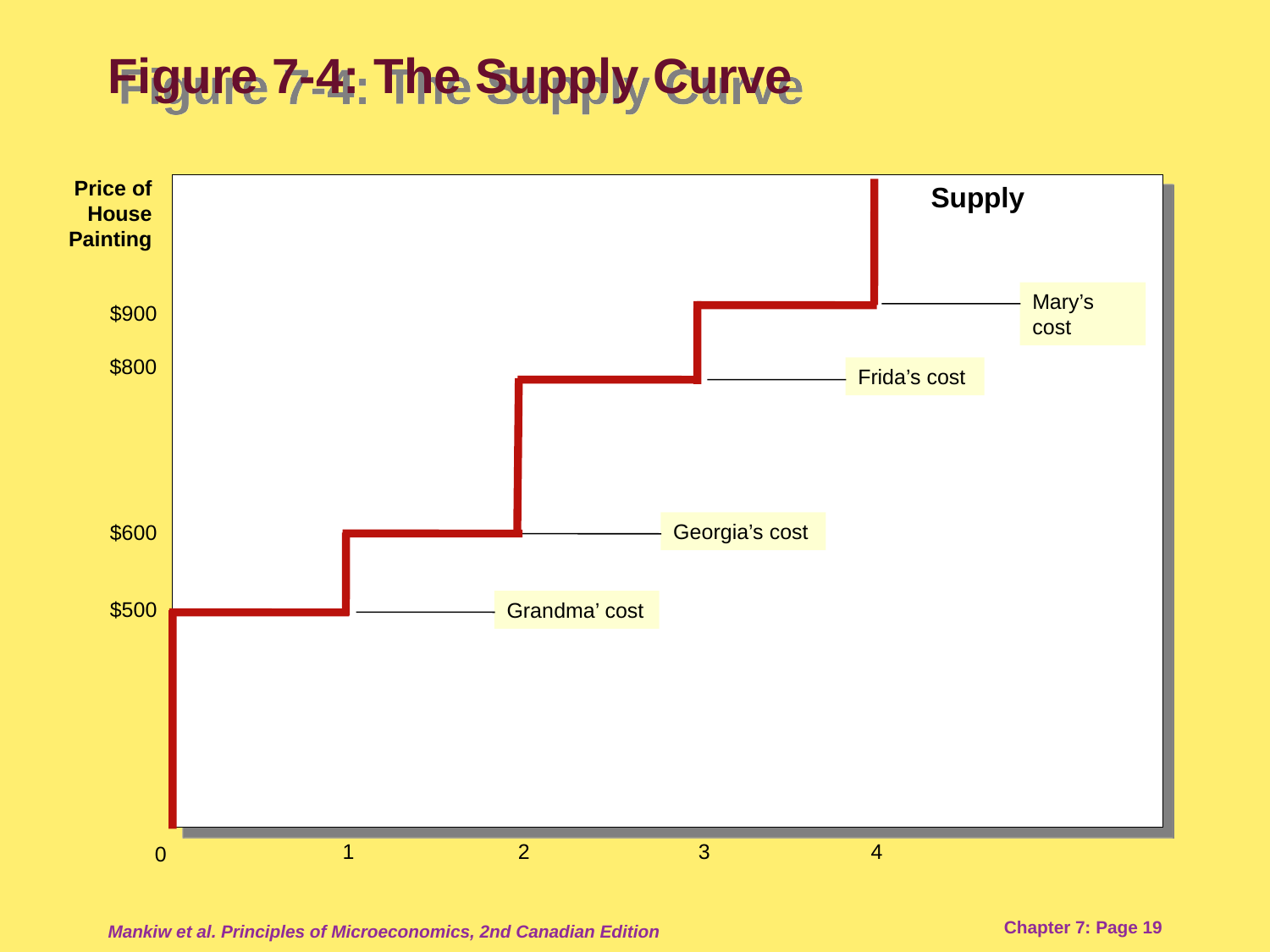

# Figure 7-4: The Supply Curve
Price of House Painting
Supply

Mary’s cost

$900
$800
Frida’s cost

Georgia’s cost

$600
$500
Grandma’ cost

1
2
3
4
0
Mankiw et al. Principles of Microeconomics, 2nd Canadian Edition
Chapter 7: Page 19